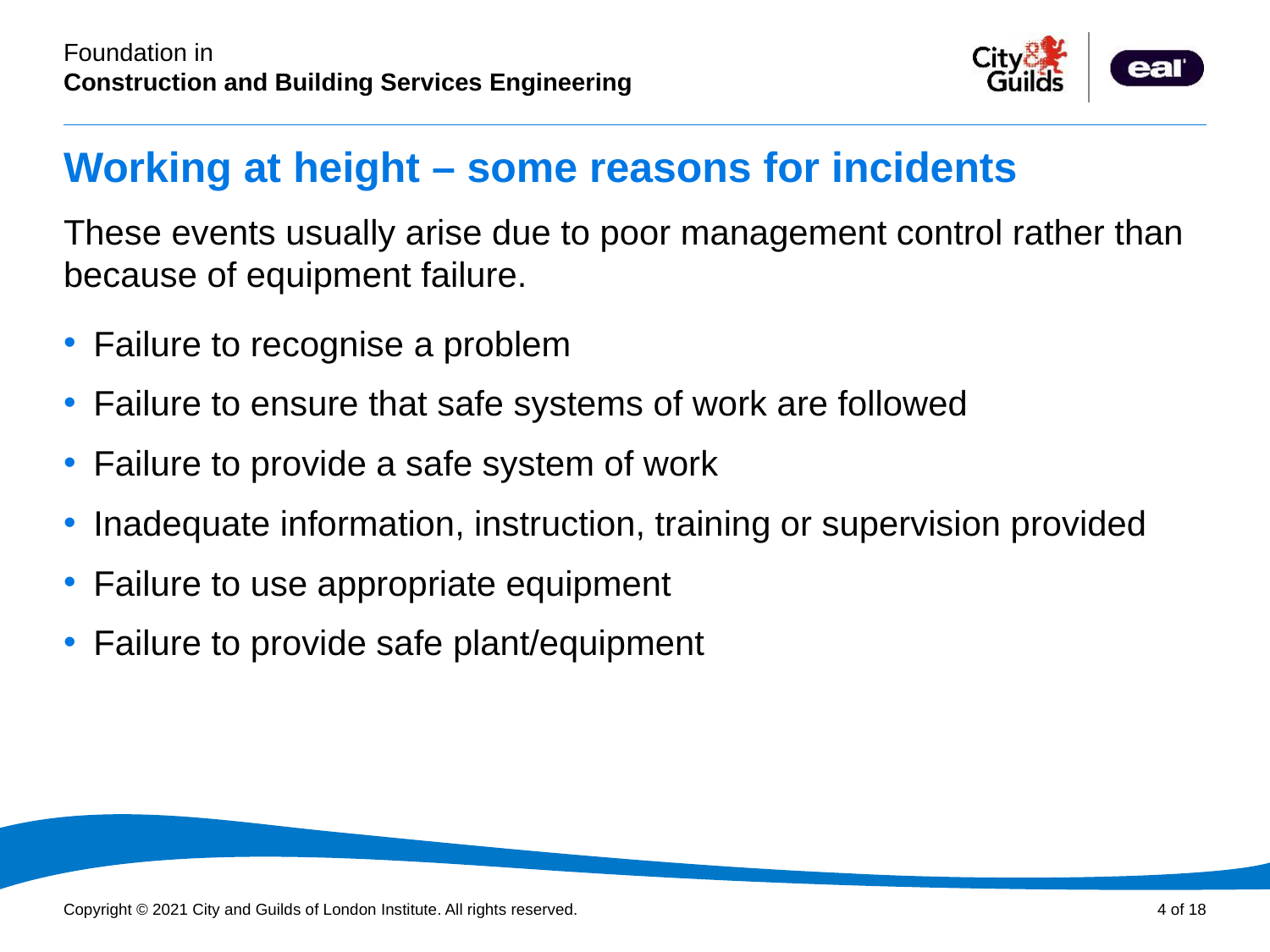

# Working at height – some reasons for incidents
These events usually arise due to poor management control rather than because of equipment failure.
Failure to recognise a problem
Failure to ensure that safe systems of work are followed
Failure to provide a safe system of work
Inadequate information, instruction, training or supervision provided
Failure to use appropriate equipment
Failure to provide safe plant/equipment